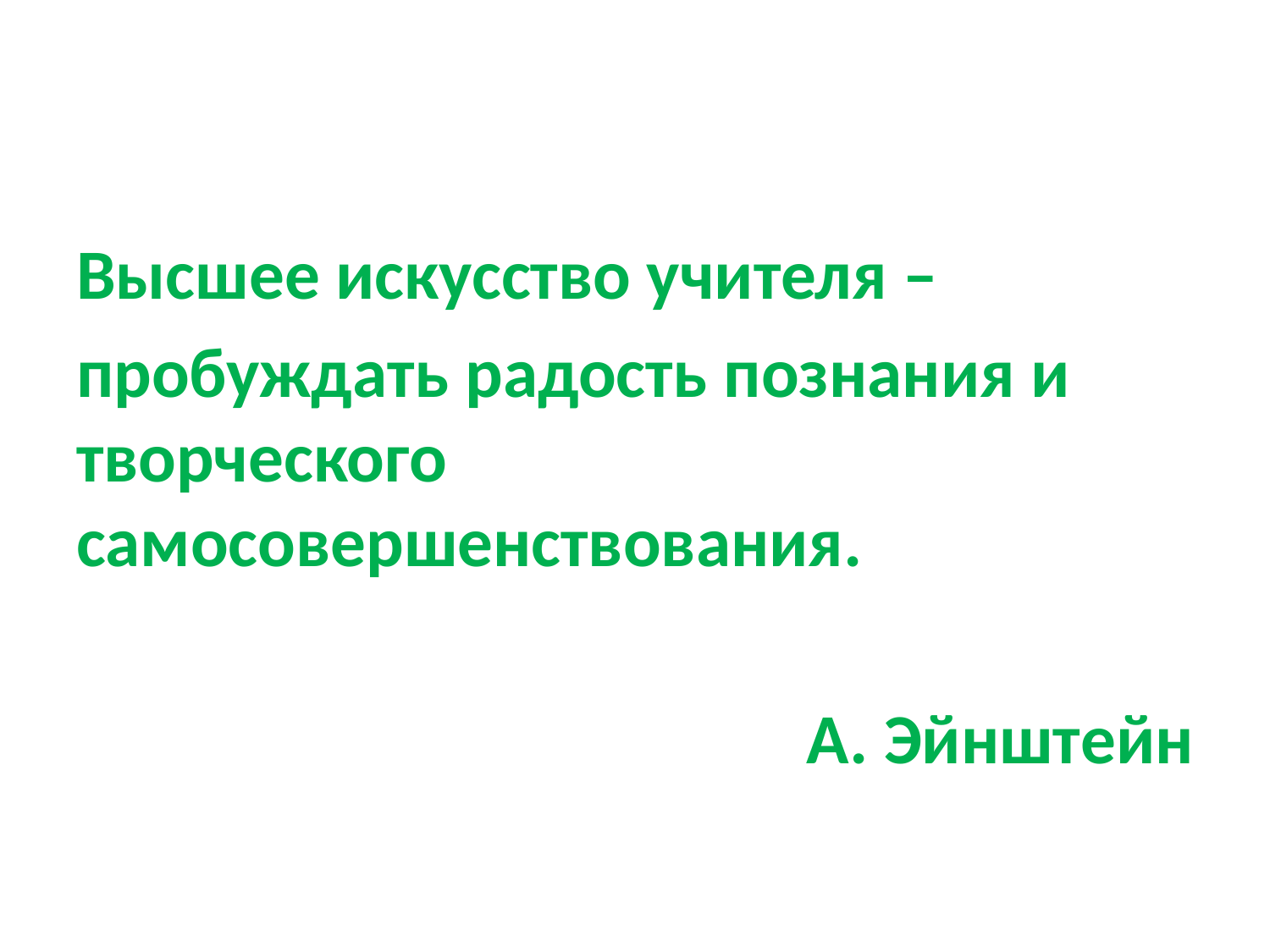

#
Высшее искусство учителя –
пробуждать радость познания и творческого самосовершенствования.

А. Эйнштейн